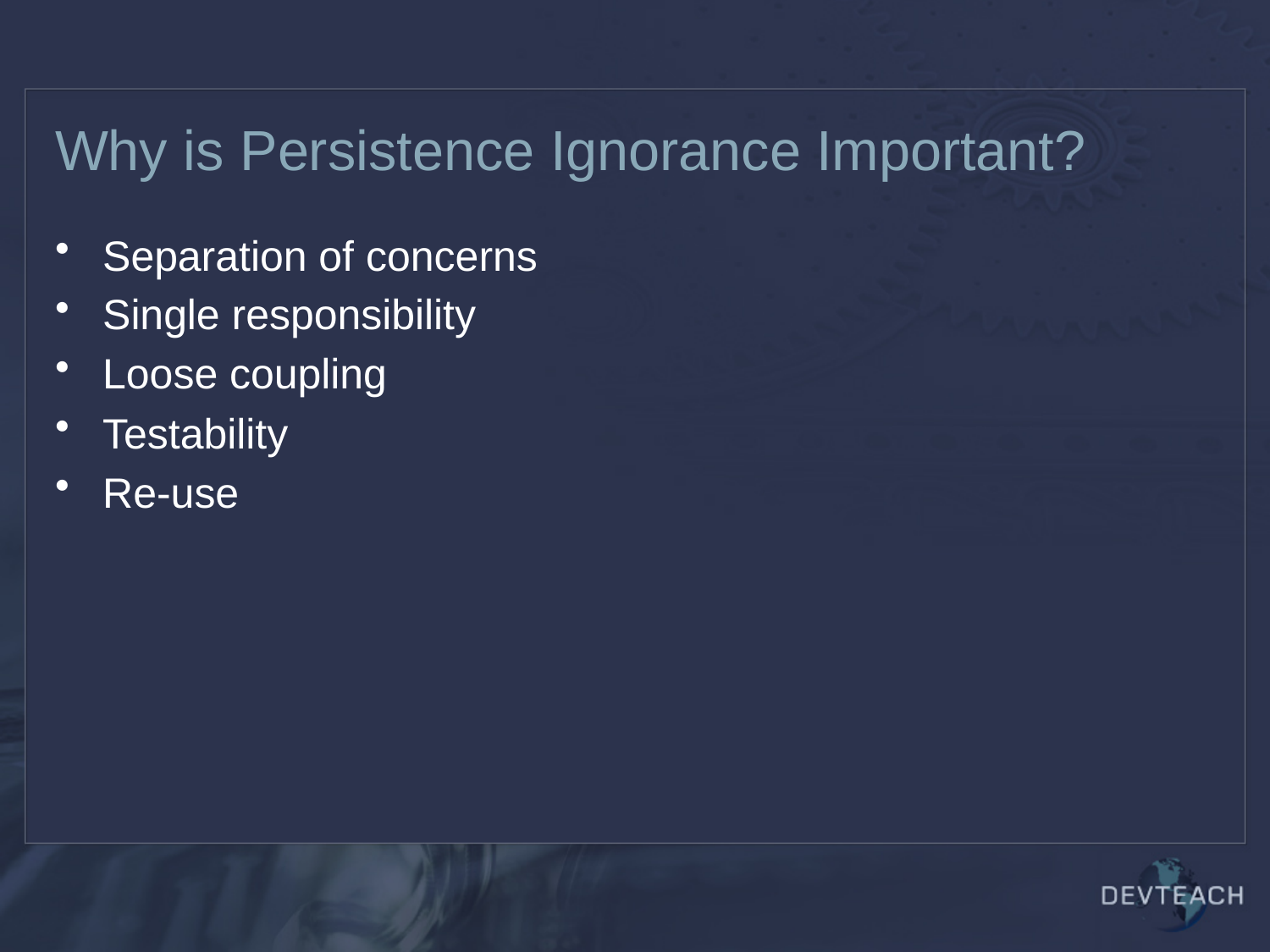

# Why is Persistence Ignorance Important?
Separation of concerns
Single responsibility
Loose coupling
Testability
Re-use